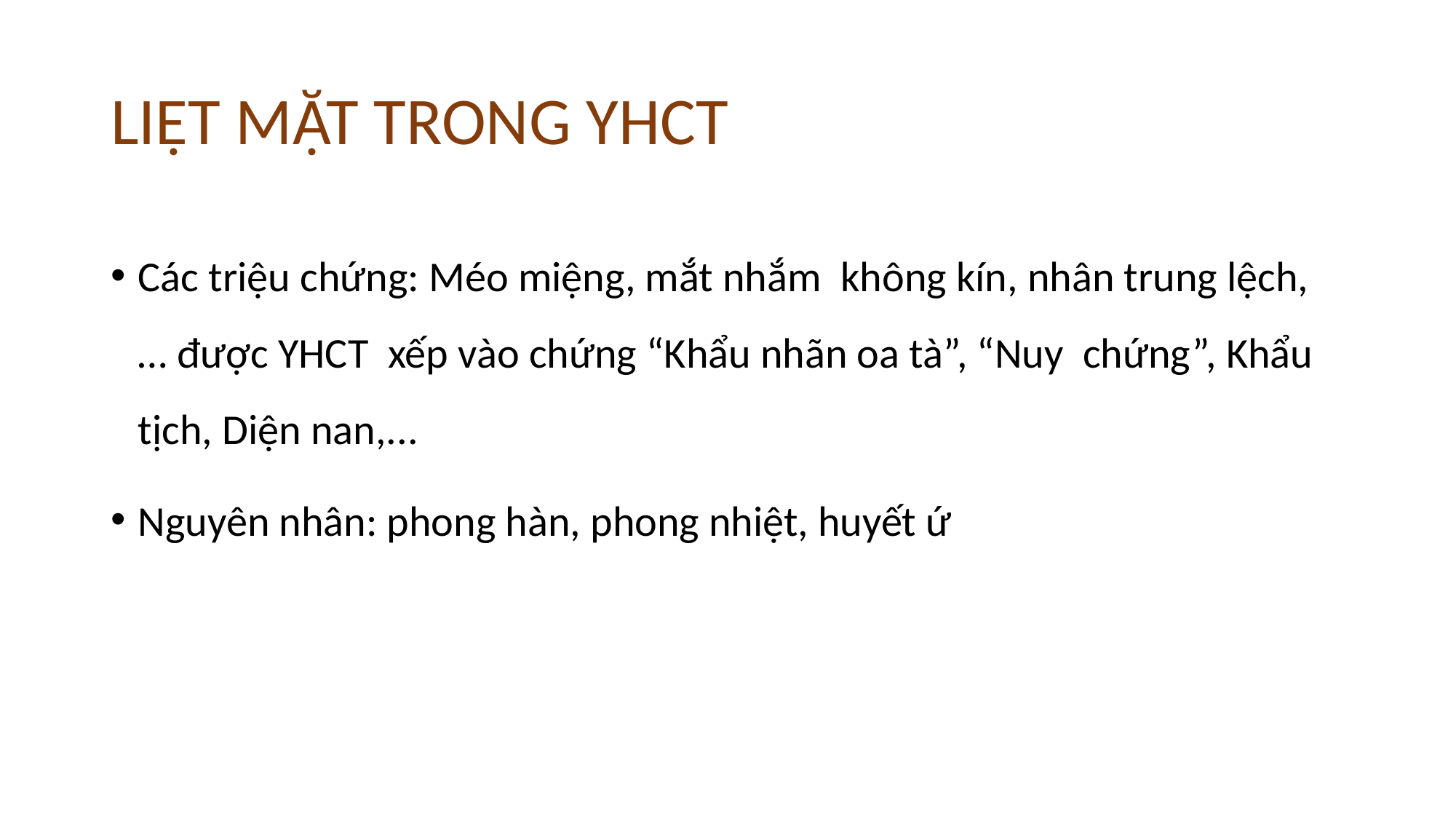

# LIỆT MẶT TRONG YHCT
Các triệu chứng: Méo miệng, mắt nhắm  không kín, nhân trung lệch, … được YHCT  xếp vào chứng “Khẩu nhãn oa tà”, “Nuy  chứng”, Khẩu tịch, Diện nan,...
Nguyên nhân: phong hàn, phong nhiệt, huyết ứ